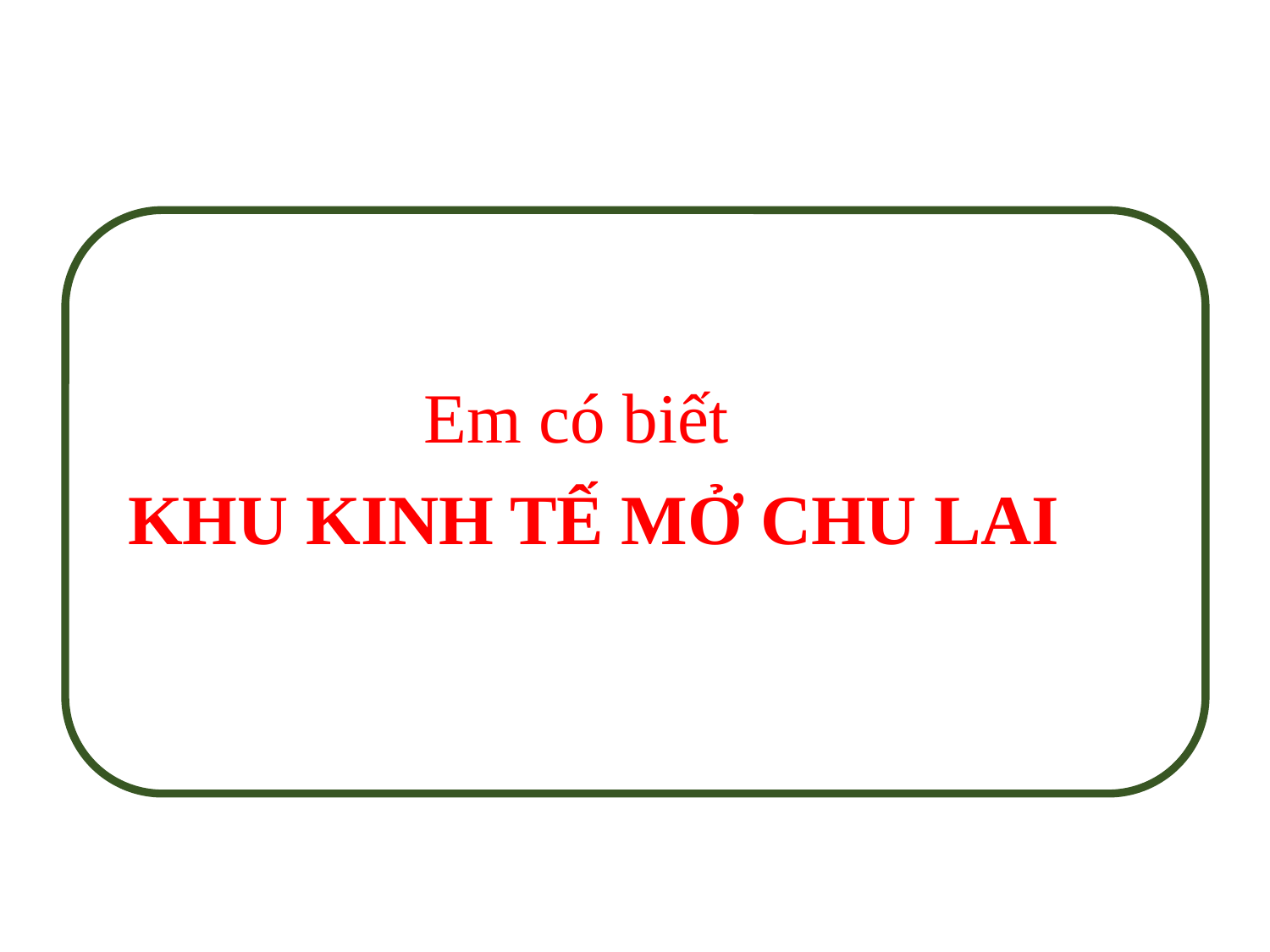

Em có biết
 KHU KINH TẾ MỞ CHU LAI